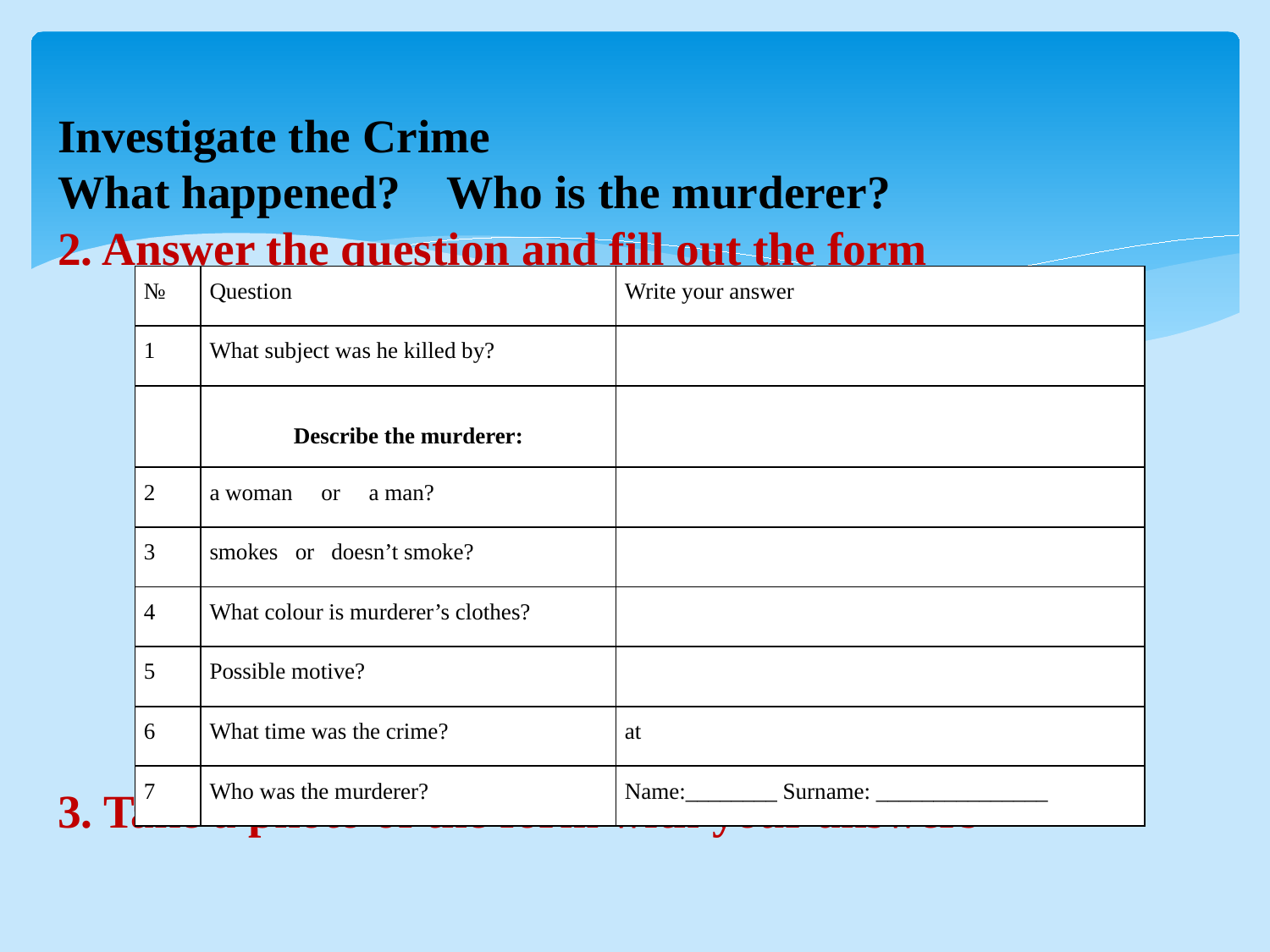

# Investigate the Crime What happened?    Who is the murderer? 2. Answer the question and fill out the form 3. Take a photo of the form with your answers
| № | Question | Write your answer |
| --- | --- | --- |
| 1 | What subject was he killed by? |  |
|  | Describe the murderer: |  |
| 2 | a woman or a man? |  |
| 3 | smokes or doesn’t smoke? |  |
| 4 | What colour is murderer’s clothes? |  |
| 5 | Possible motive? |  |
| 6 | What time was the crime? | at |
| 7 | Who was the murderer? | Name:\_\_\_\_\_\_\_\_ Surname: \_\_\_\_\_\_\_\_\_\_\_\_\_\_\_ |